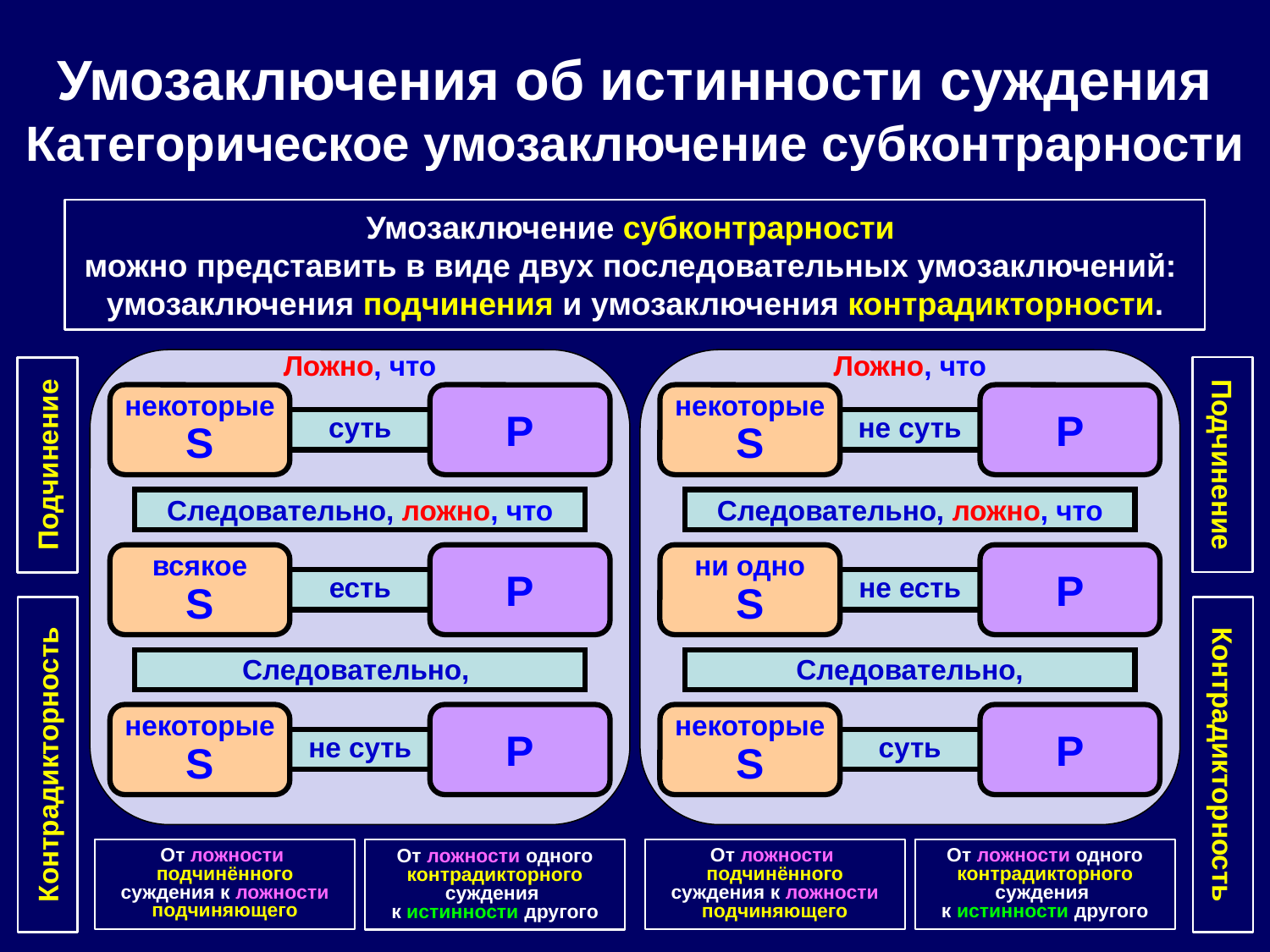

Умозаключения об истинности суждения
Категорическое умозаключение субконтрарности
Умозаключение субконтрарности
можно представить в виде двух последовательных умозаключений:
умозаключения подчинения и умозаключения контрадикторности.
Ложно, что
Ложно, что
некоторые
S
P
некоторые
S
P
суть
не суть
Подчинение
Подчинение
Следовательно, ложно, что
Следовательно, ложно, что
всякое
S
P
ни одно
S
P
есть
не есть
Следовательно,
Следовательно,
некоторые
S
P
некоторые
S
P
не суть
суть
Контрадикторность
Контрадикторность
От ложности
подчинённого суждения к ложности подчиняющего
От ложности одного контрадикторного суждения
к истинности другого
От ложности
подчинённого суждения к ложности подчиняющего
От ложности одного контрадикторного суждения
к истинности другого